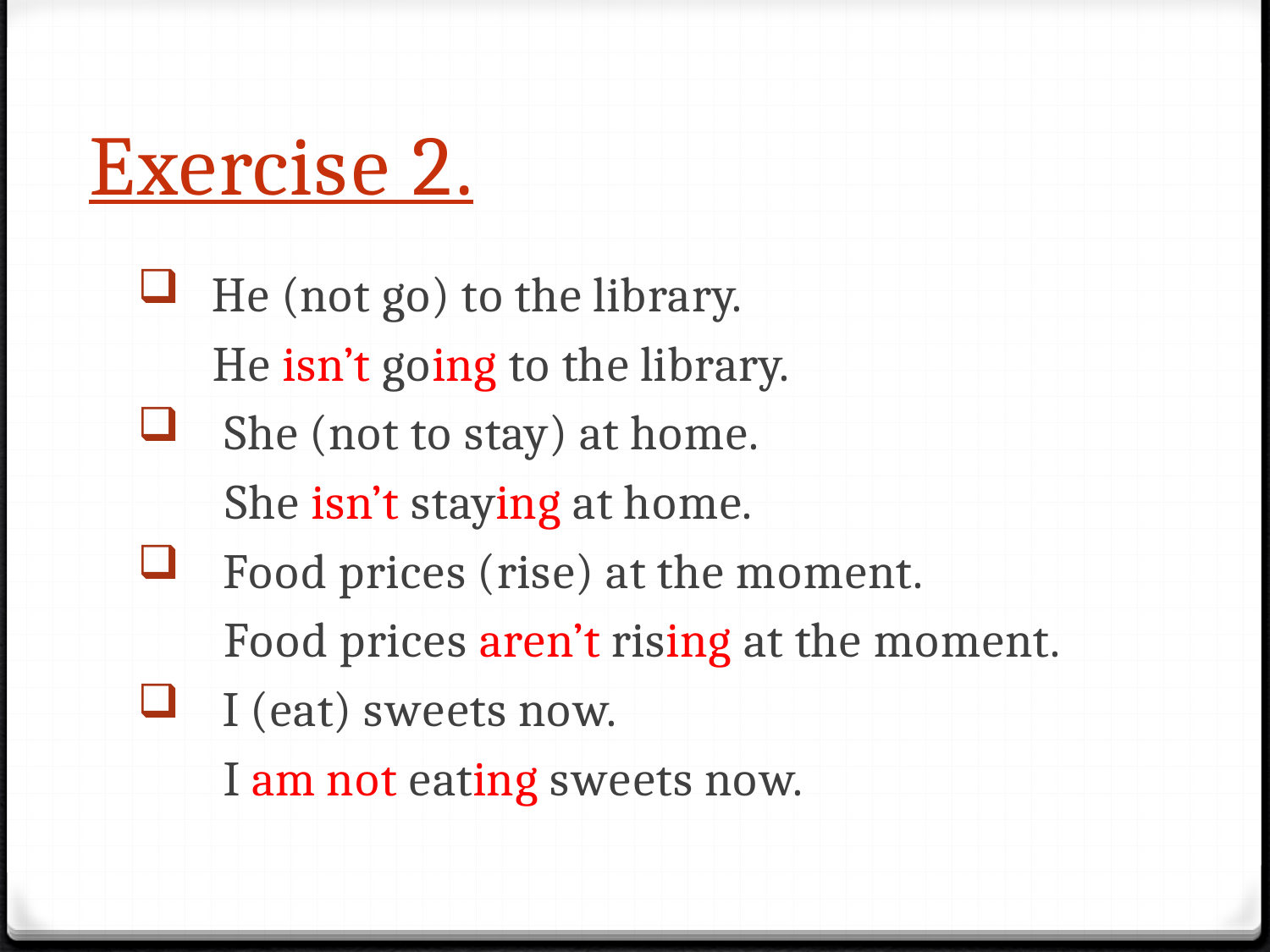

# Exercise 2.
   He (not go) to the library.
       He isn’t going to the library.
    She (not to stay) at home.
        She isn’t staying at home.
    Food prices (rise) at the moment.
        Food prices aren’t rising at the moment.
    I (eat) sweets now.
        I am not eating sweets now.